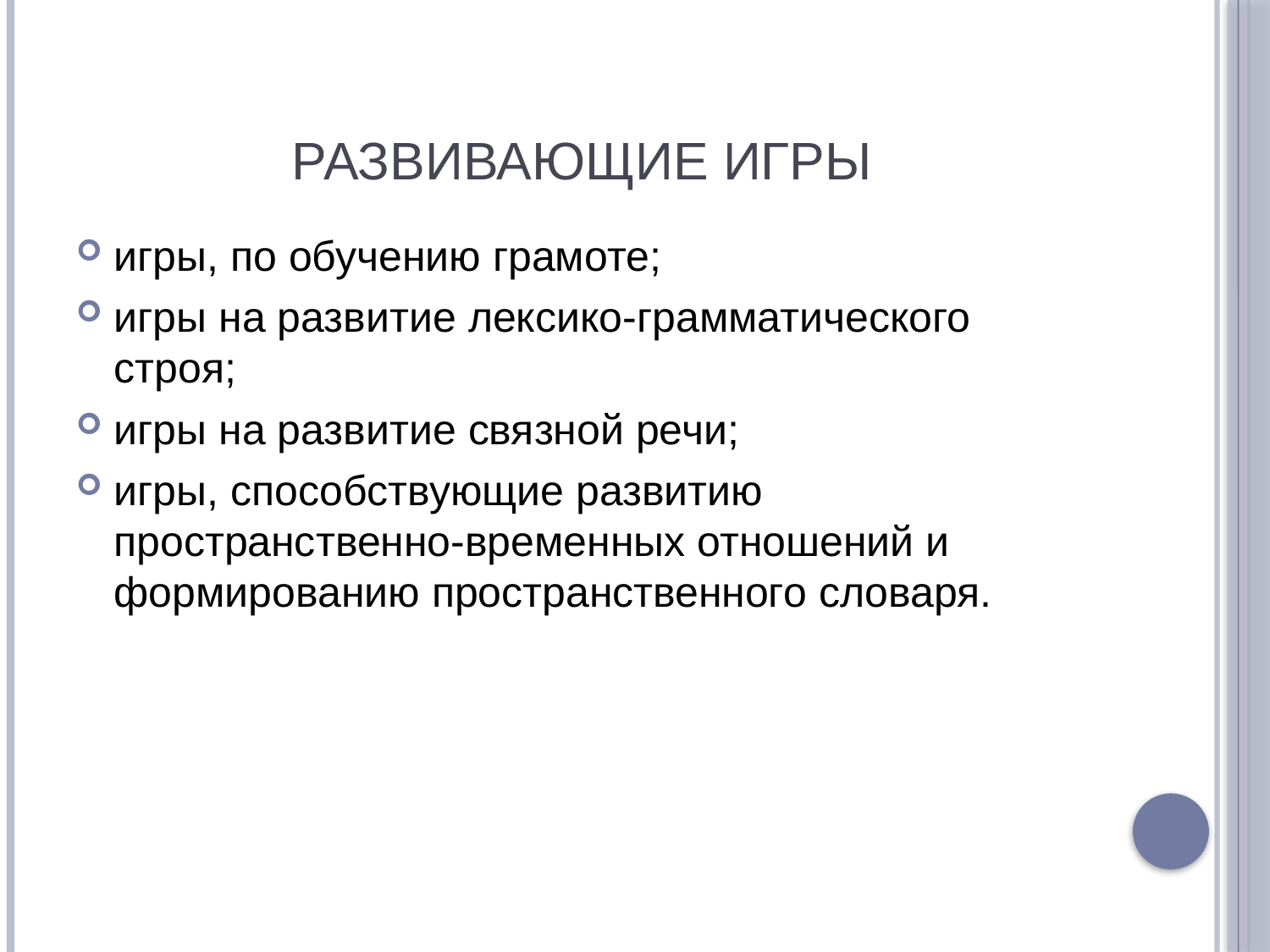

# Развивающие игры
игры, по обучению грамоте;
игры на развитие лексико-грамматического строя;
игры на развитие связной речи;
игры, способствующие развитию пространственно-временных отношений и формированию пространственного словаря.